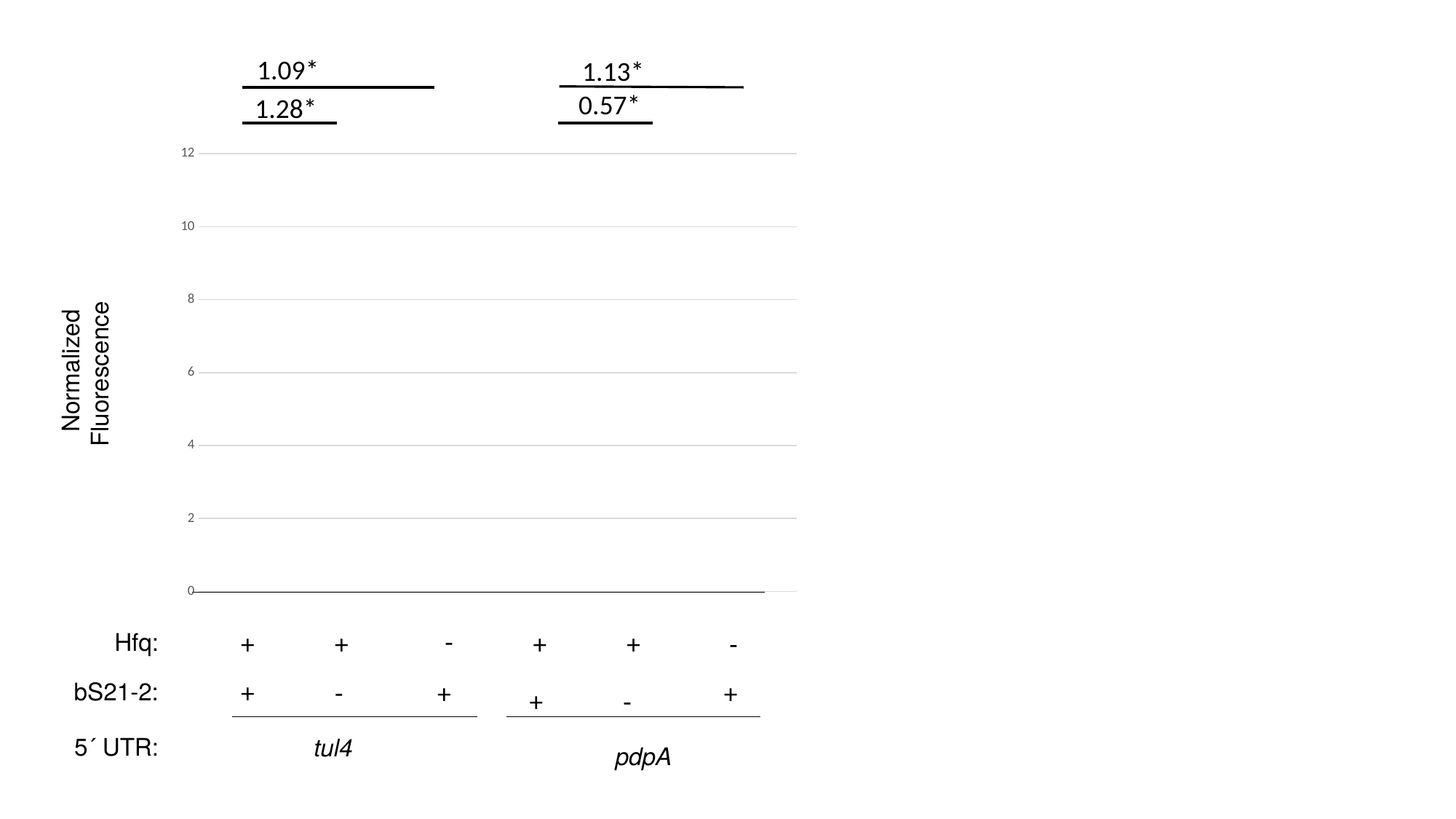

1.09*
1.13*
0.57*
1.28*
 Normalized Fluorescence
+             -
+
bS21-2:
+             -
5´ UTR:

### Chart

| Category | Averages |
|---|---|
| LVS tul4 WT UTR | 1.0000000000000002 |
| ΔrpsU2 tul4 WT UTR | 1.2830407439055487 |
| Δhfq tul4 WT UTR | 1.085976718272503 |
| LVS pdpA WT UTR | 1.0000000000000002 |
| ΔrpsU2 pdpA WT UTR | 0.5740799004667886 |
| Δhfq pdpA WT UTR | 1.1280628638843913 |
-
+             +
+             +
-
Hfq:
+
tul4
pdpA